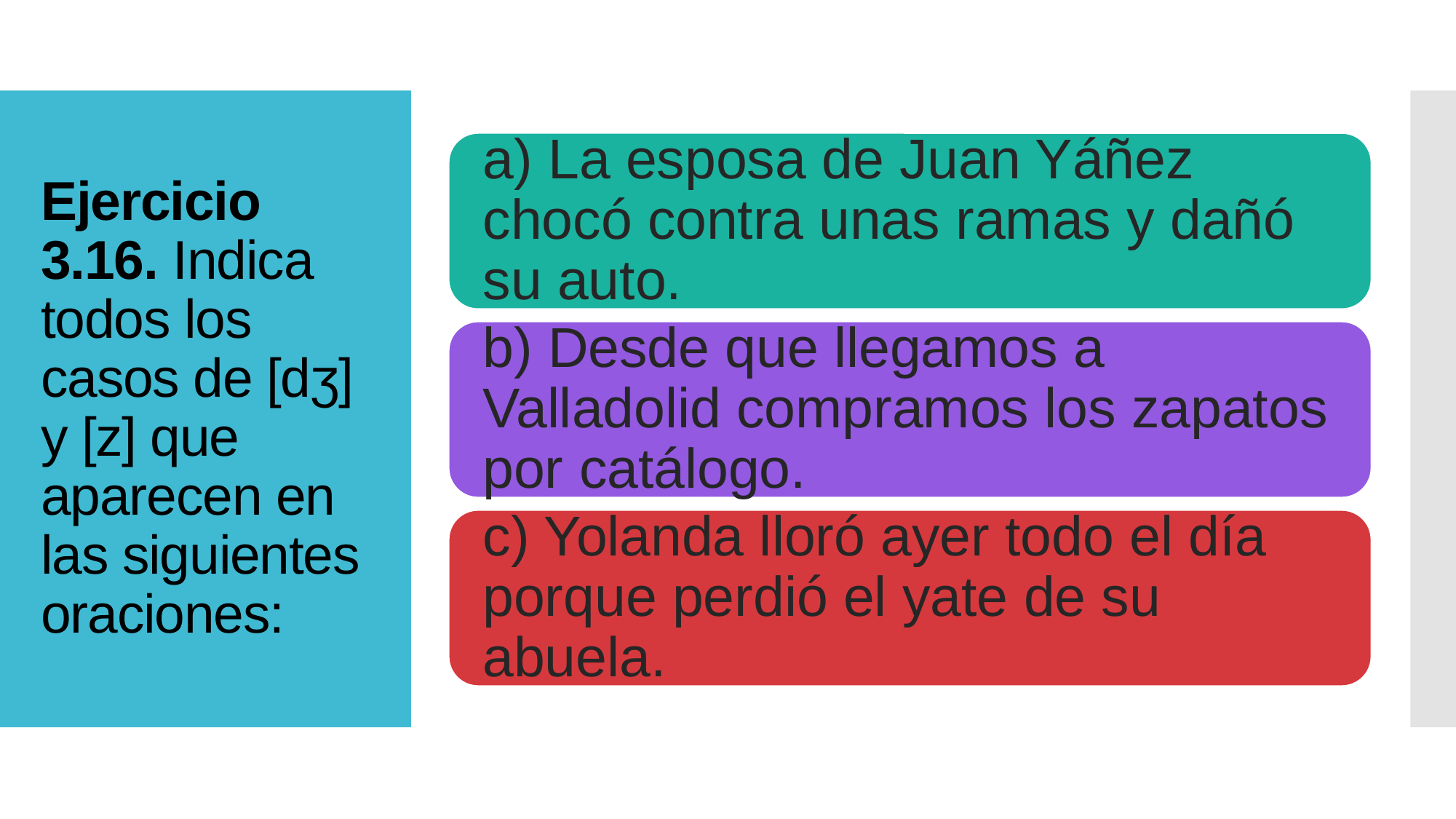

a) La esposa de Juan Yáñez chocó contra unas ramas y dañó su auto.
b) Desde que llegamos a Valladolid compramos los zapatos por catálogo.
c) Yolanda lloró ayer todo el día porque perdió el yate de su abuela.
# Ejercicio 3.16. Indica todos los casos de [dʒ] y [z] que aparecen en las siguientes oraciones: